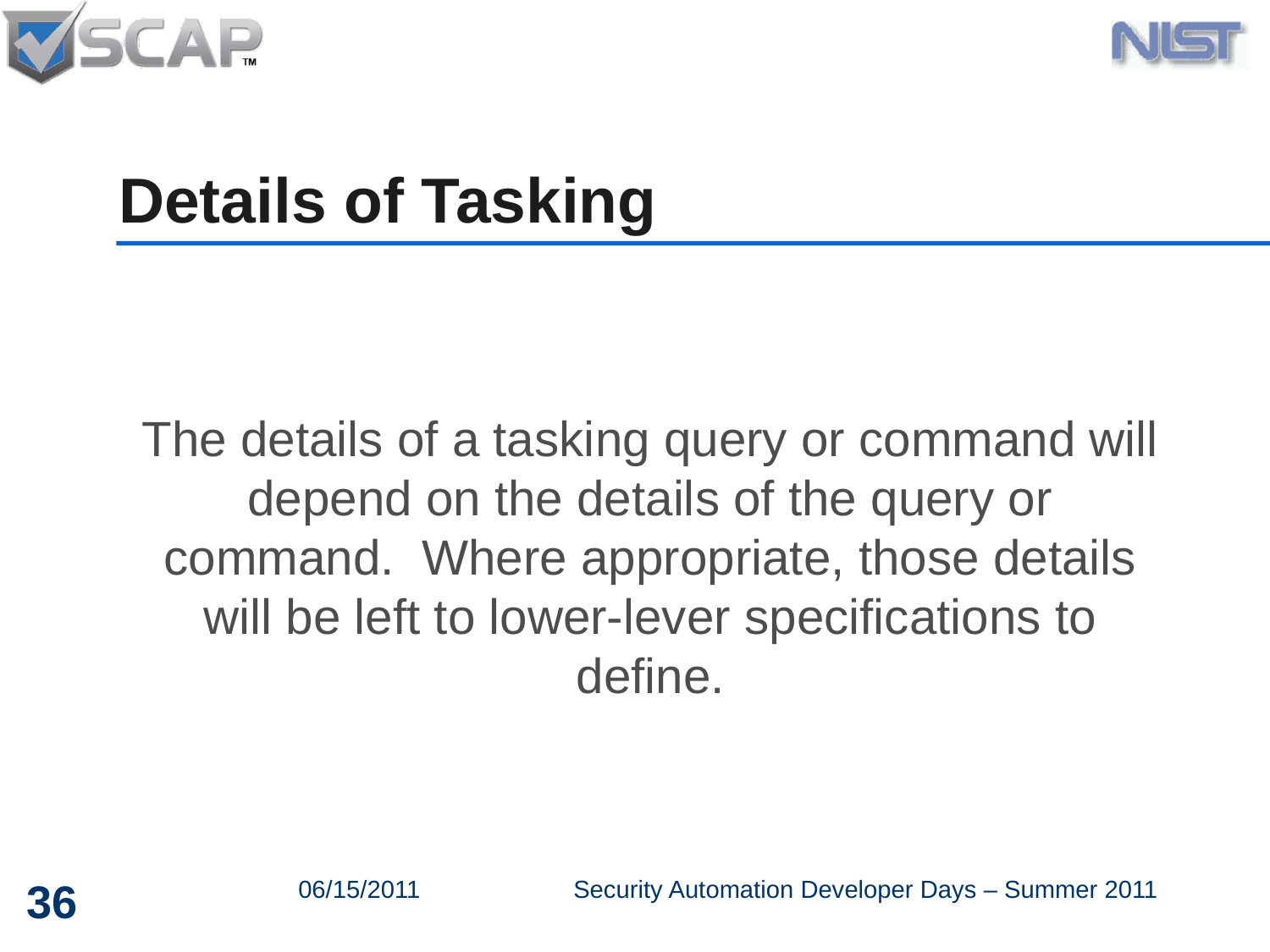

# Details of Tasking
The details of a tasking query or command will depend on the details of the query or command.  Where appropriate, those details will be left to lower-lever specifications to define.
36
06/15/2011
Security Automation Developer Days – Summer 2011